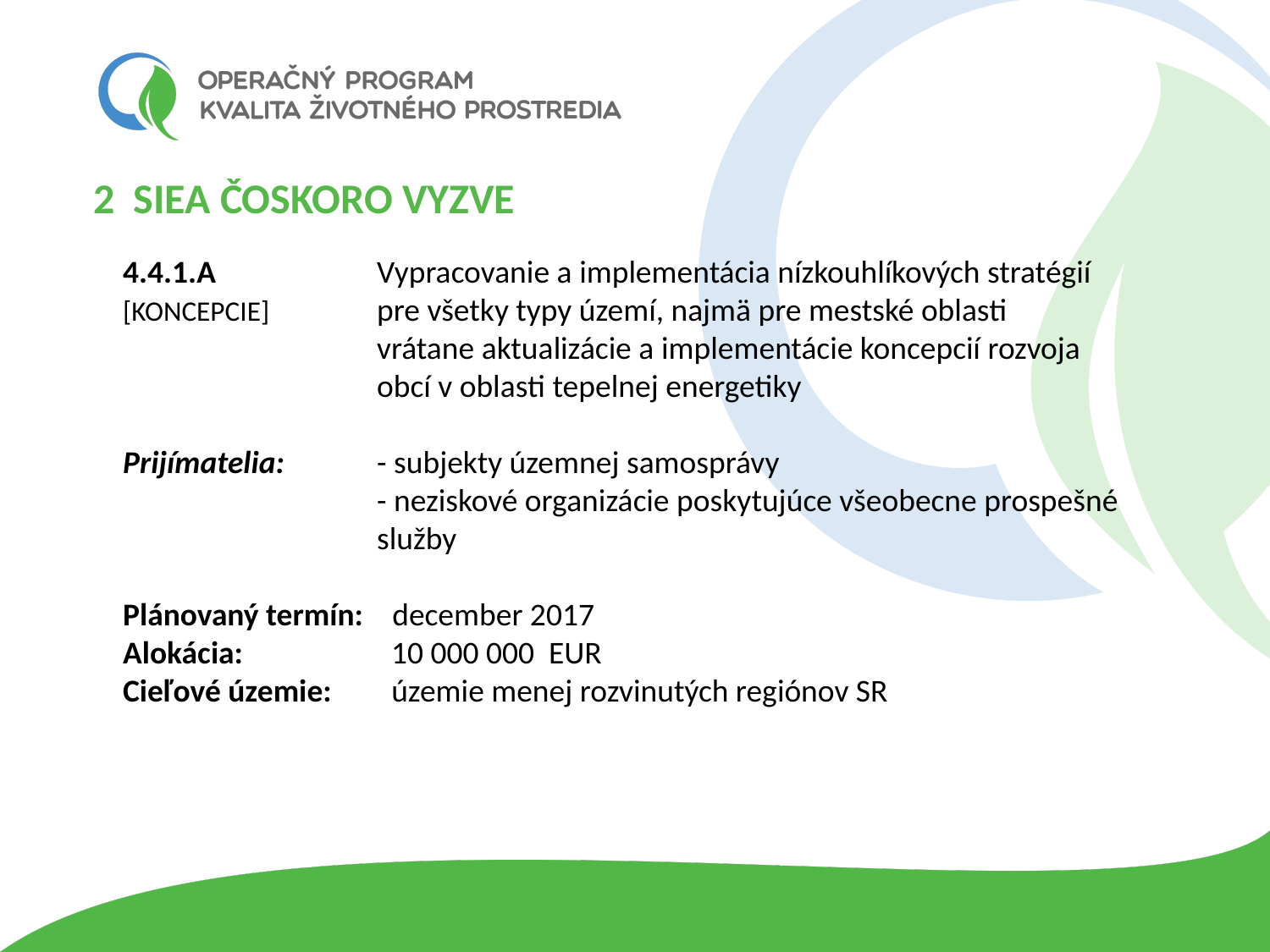

2  SIEA čoskoro vyzve

4.4.1.A   	 	Vypracovanie a implementácia nízkouhlíkových stratégií [KONCEPCIE] 	pre všetky typy území, najmä pre mestské oblasti  			vrátane aktualizácie a implementácie koncepcií rozvoja 			obcí v oblasti tepelnej energetiky

Prijímatelia: 	- subjekty územnej samosprávy
		- neziskové organizácie poskytujúce všeobecne prospešné 			služby

Plánovaný termín:    december 2017
Alokácia: 	  10 000 000  EUR
Cieľové územie:	  územie menej rozvinutých regiónov SR